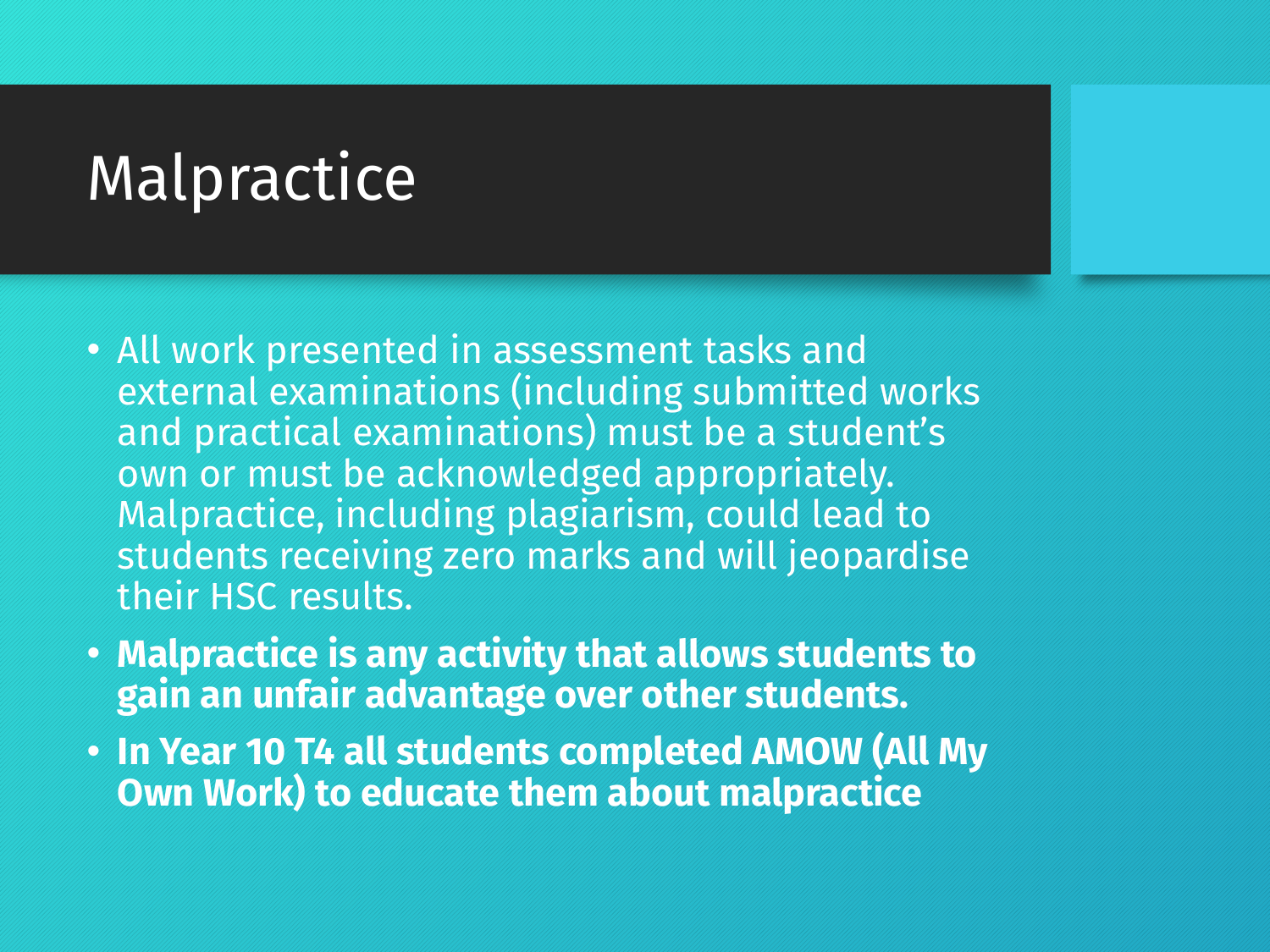

# Malpractice
All work presented in assessment tasks and external examinations (including submitted works and practical examinations) must be a student’s own or must be acknowledged appropriately. Malpractice, including plagiarism, could lead to students receiving zero marks and will jeopardise their HSC results.
Malpractice is any activity that allows students to gain an unfair advantage over other students.
In Year 10 T4 all students completed AMOW (All My Own Work) to educate them about malpractice